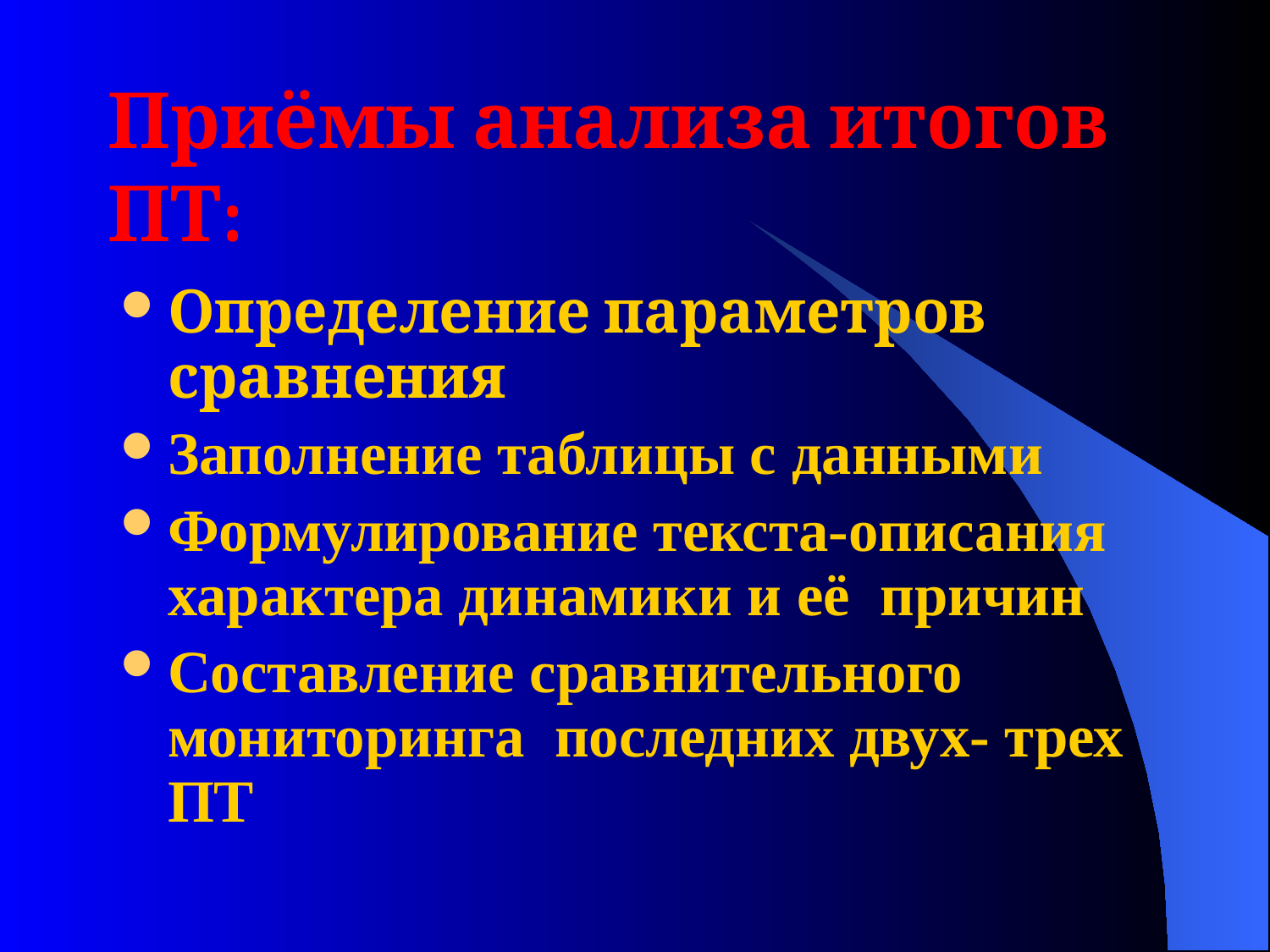

# Приёмы анализа итогов ПТ:
Определение параметров сравнения
Заполнение таблицы с данными
Формулирование текста-описания характера динамики и её  причин
Составление сравнительного мониторинга  последних двух- трех ПТ